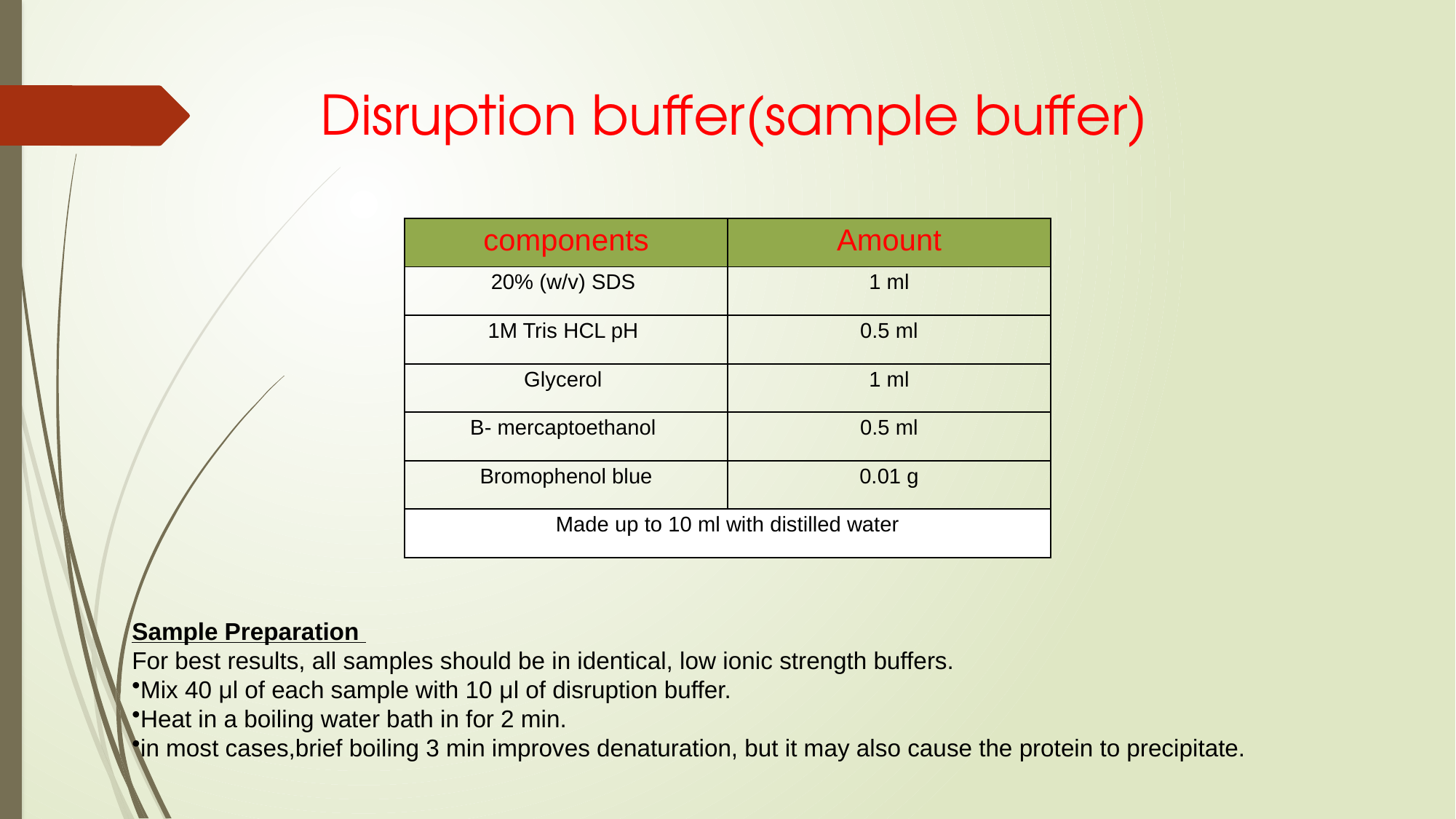

# Disruption buffer(sample buffer)
| components | Amount |
| --- | --- |
| 20% (w/v) SDS | 1 ml |
| 1M Tris HCL pH | 0.5 ml |
| Glycerol | 1 ml |
| B- mercaptoethanol | 0.5 ml |
| Bromophenol blue | 0.01 g |
| Made up to 10 ml with distilled water |  |

Sample Preparation
For best results, all samples should be in identical, low ionic strength buffers.
Mix 40 μl of each sample with 10 μl of disruption buffer.
Heat in a boiling water bath in for 2 min.
in most cases,brief boiling 3 min improves denaturation, but it may also cause the protein to precipitate.